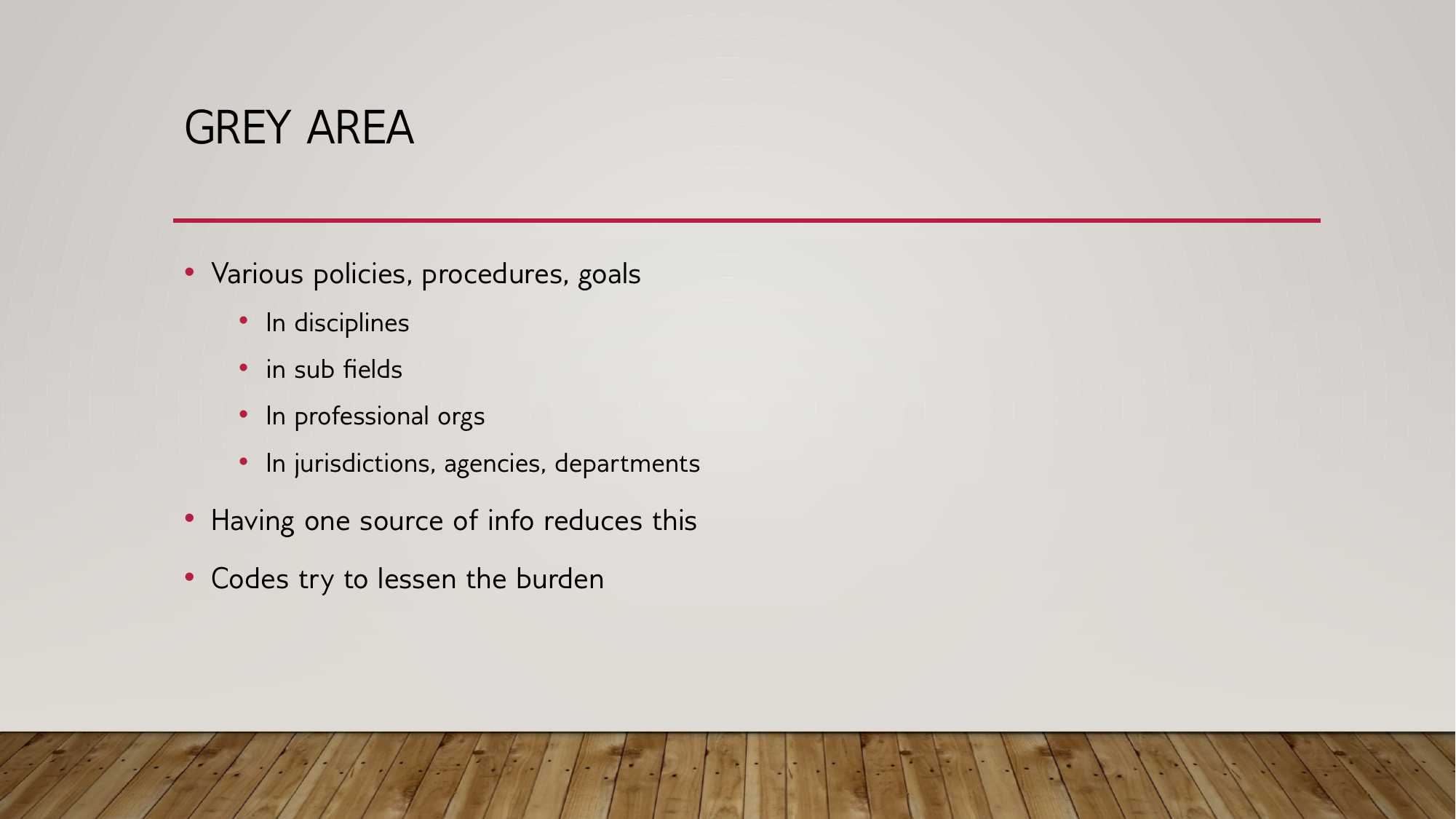

# Grey Area
Various policies, procedures, goals
In disciplines
in sub fields
In professional orgs
In jurisdictions, agencies, departments
Having one source of info reduces this
Codes try to lessen the burden